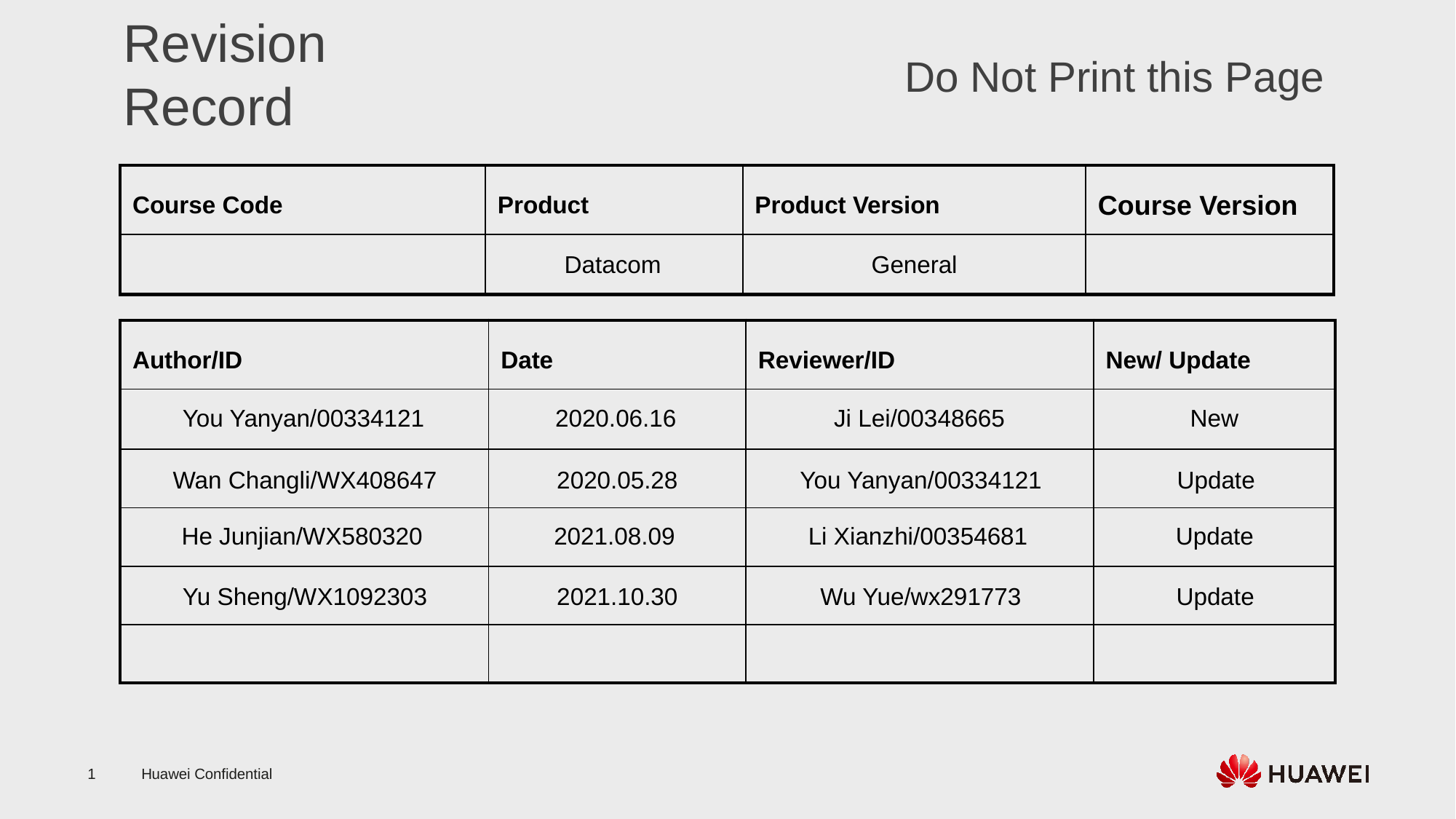

Datacom
General

You Yanyan/00334121
2020.06.16
Ji Lei/00348665
New
Wan Changli/WX408647
2020.05.28
You Yanyan/00334121
Update
He Junjian/WX580320
2021.08.09
Li Xianzhi/00354681
Update
Yu Sheng/WX1092303
2021.10.30
Wu Yue/wx291773
Update